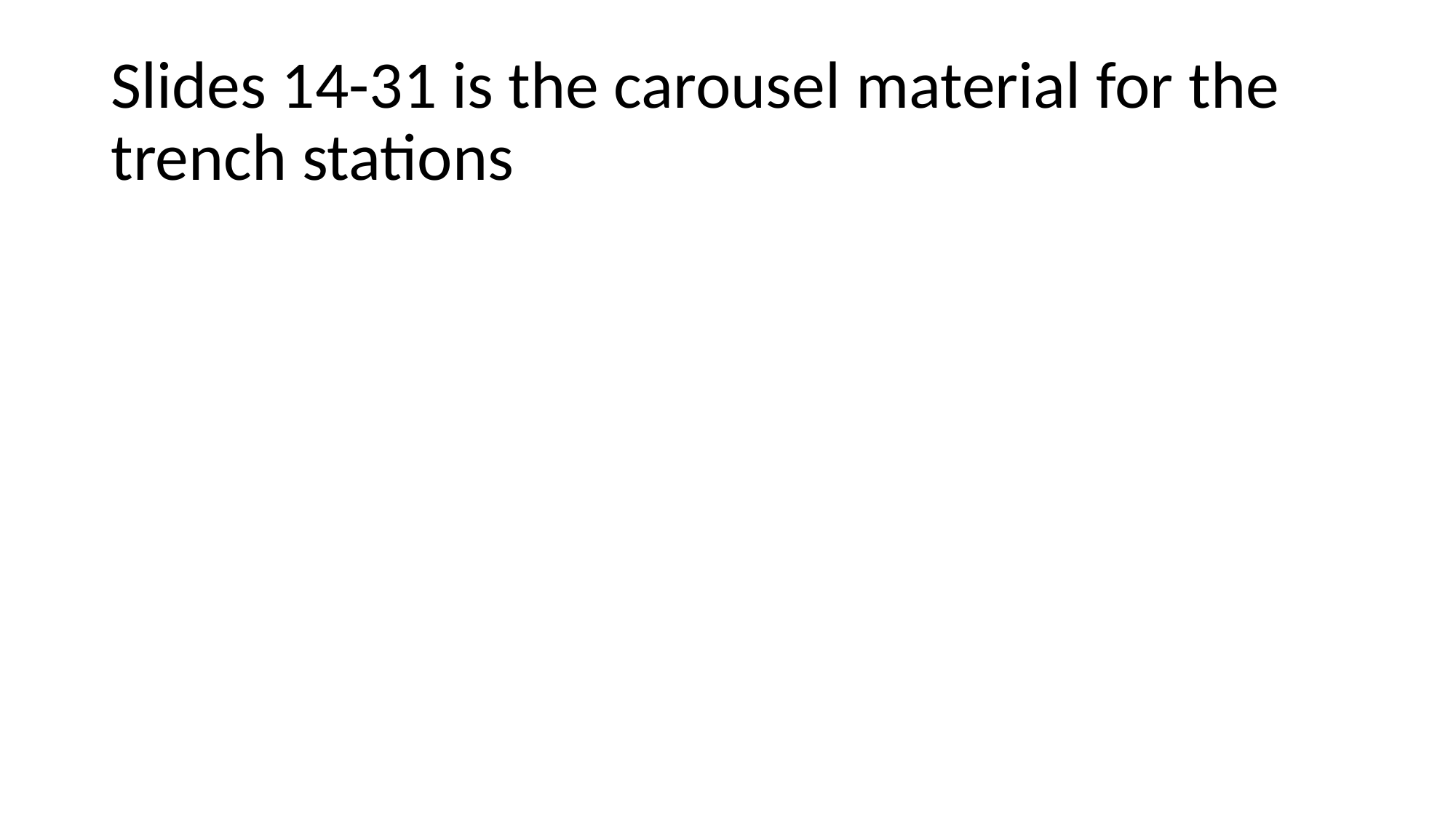

# Slides 14-31 is the carousel material for the trench stations